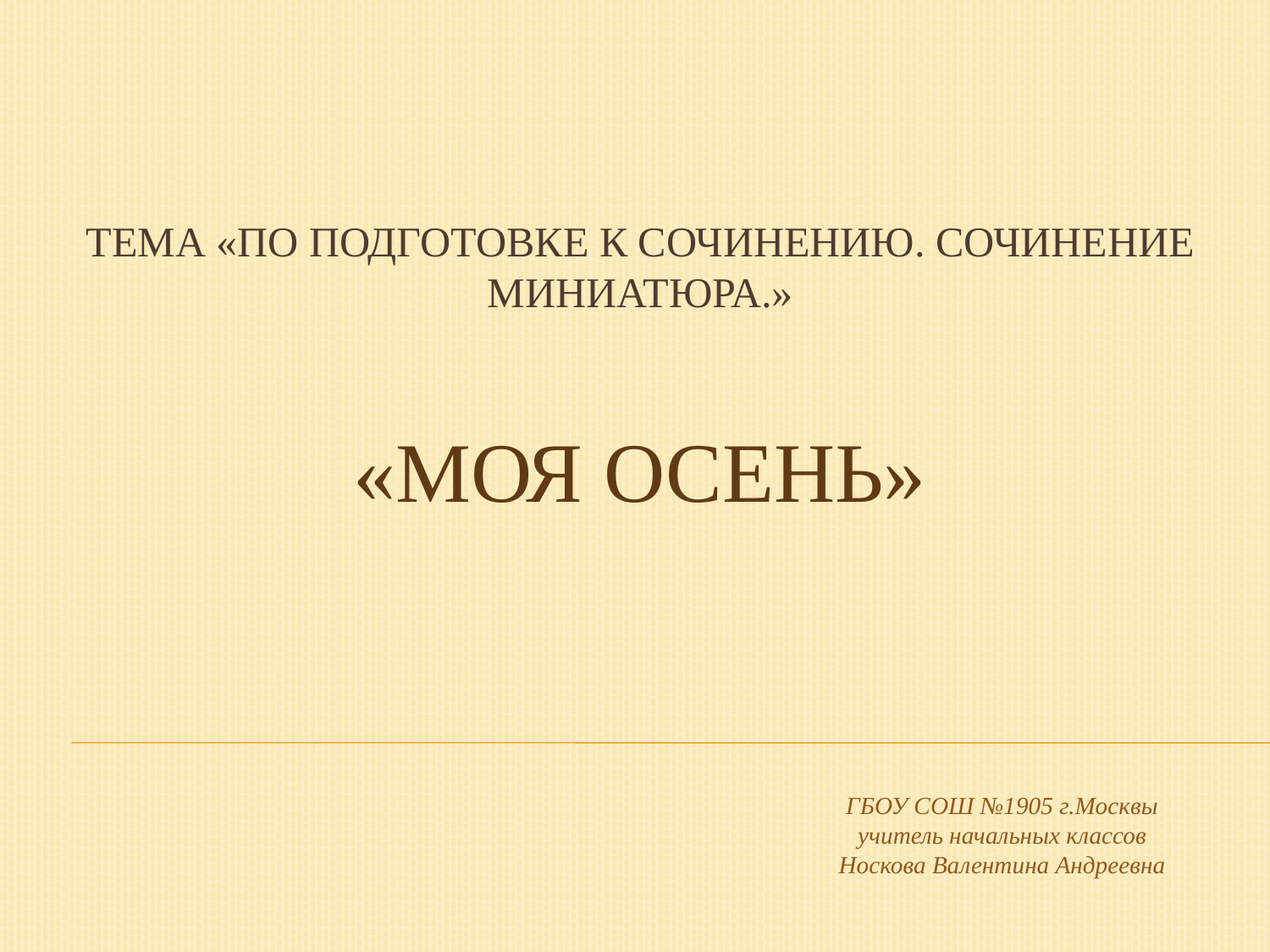

# Тема «по подготовке к сочинению. Сочинение миниатюра.» «МОЯ ОСЕНЬ»
ГБОУ СОШ №1905 г.Москвы
учитель начальных классов
Носкова Валентина Андреевна